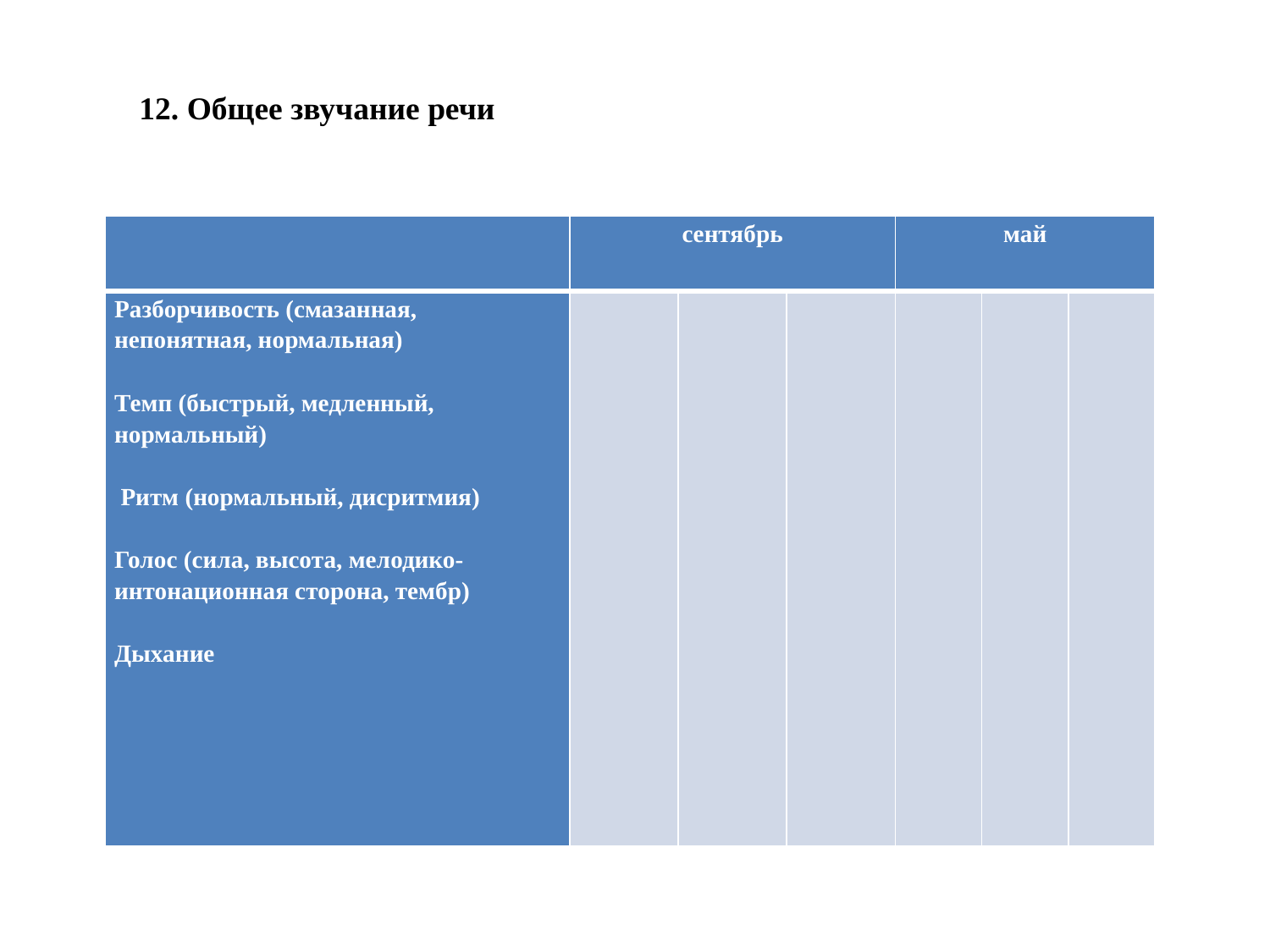

Общее звучание речи
|  | сентябрь |  |  | май |  |  |
| --- | --- | --- | --- | --- | --- | --- |
| Разборчивость (смазанная, непонятная, нормальная) Темп (быстрый, медленный, нормальный) Ритм (нормальный, дисритмия) Голос (сила, высота, мелодико-интонационная сторона, тембр) Дыхание |  |  |  |  |  |  |